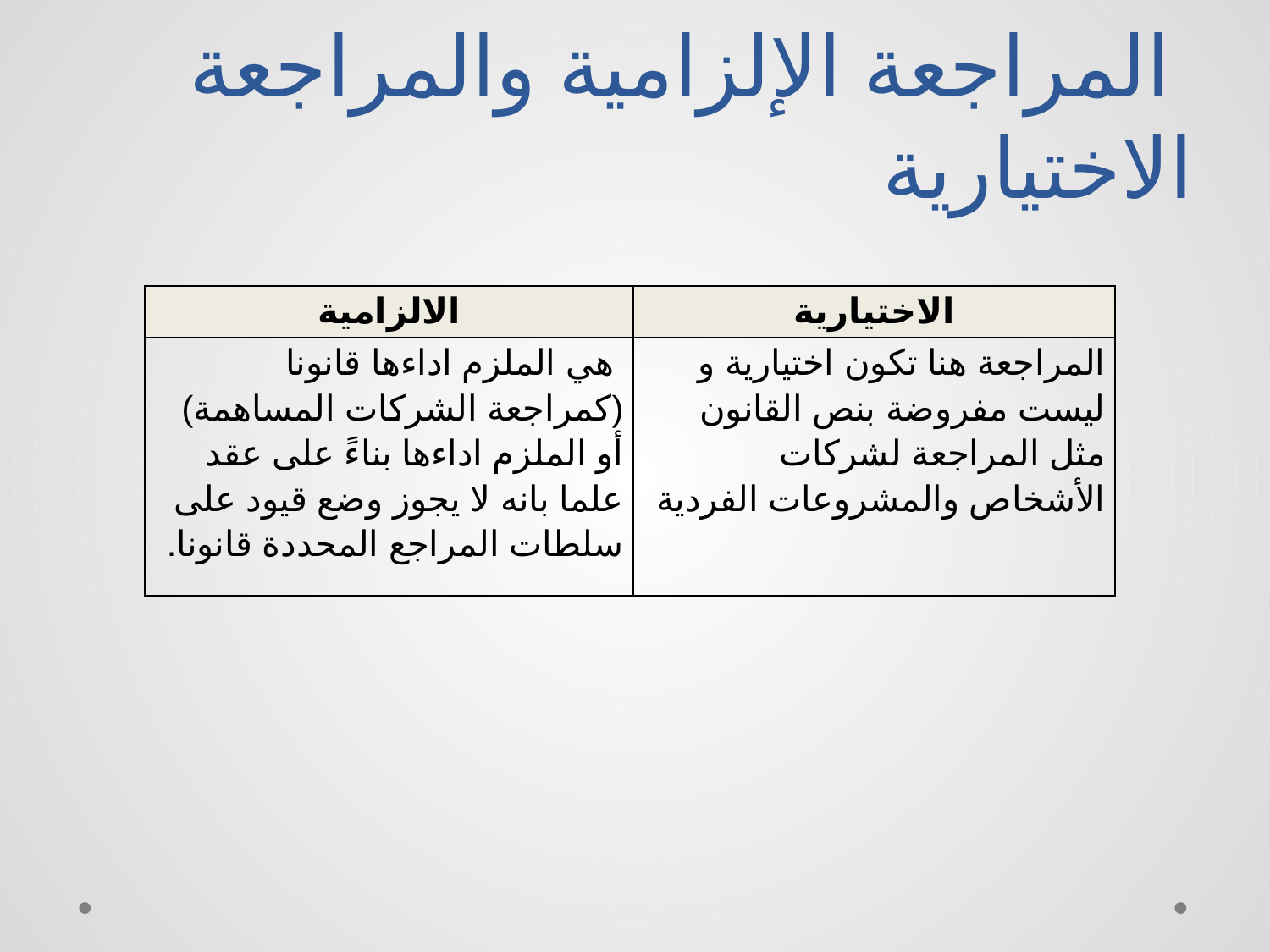

# المراجعة الإلزامية والمراجعة الاختيارية
| الالزامية | الاختيارية |
| --- | --- |
| هي الملزم اداءها قانونا (كمراجعة الشركات المساهمة) أو الملزم اداءها بناءً على عقد علما بانه لا يجوز وضع قيود على سلطات المراجع المحددة قانونا. | المراجعة هنا تكون اختيارية و ليست مفروضة بنص القانون مثل المراجعة لشركات الأشخاص والمشروعات الفردية |